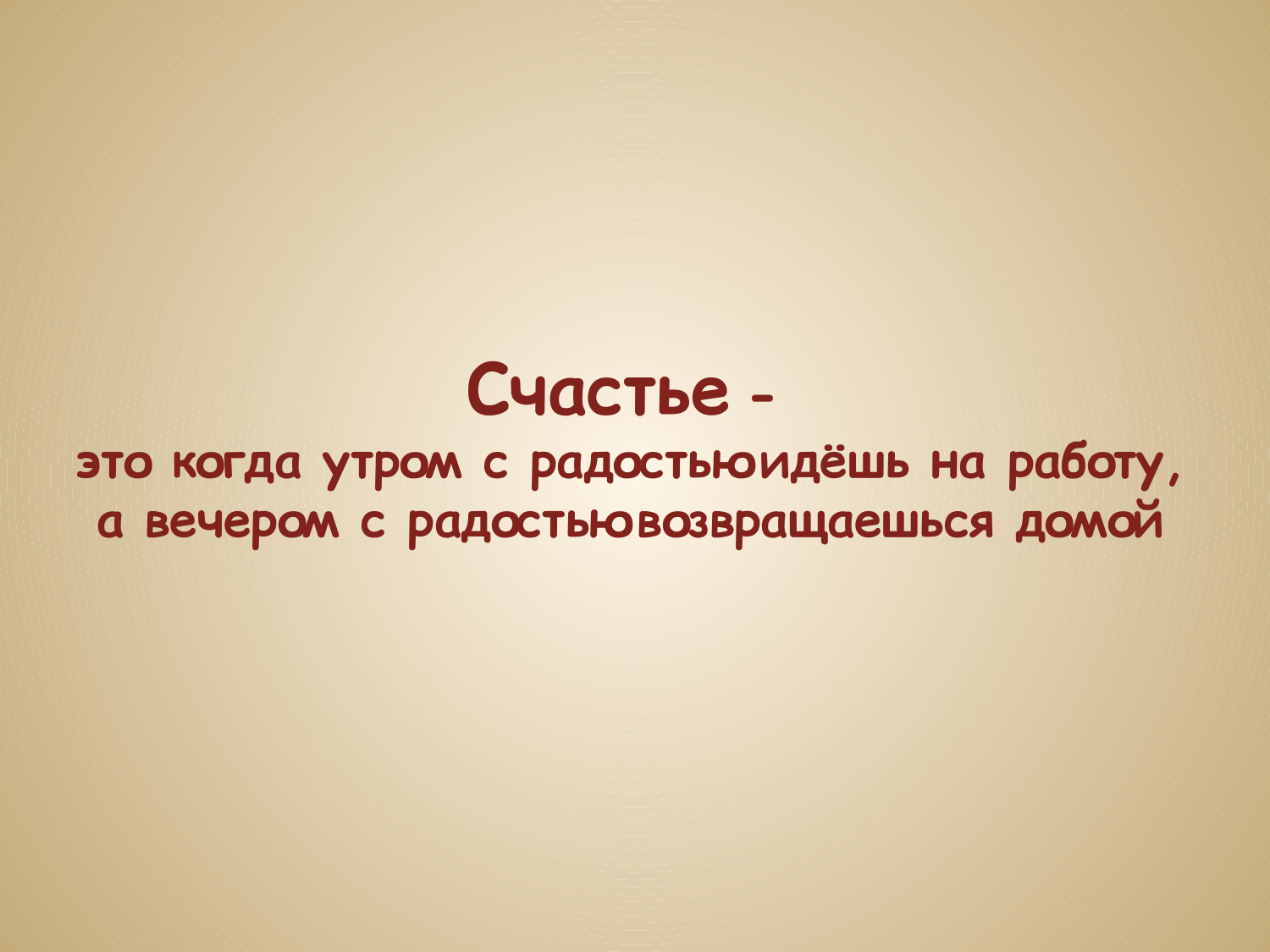

Счастье –
это когда утром с радостью идёшь на работу, а вечером с радостью возвращаешься домой